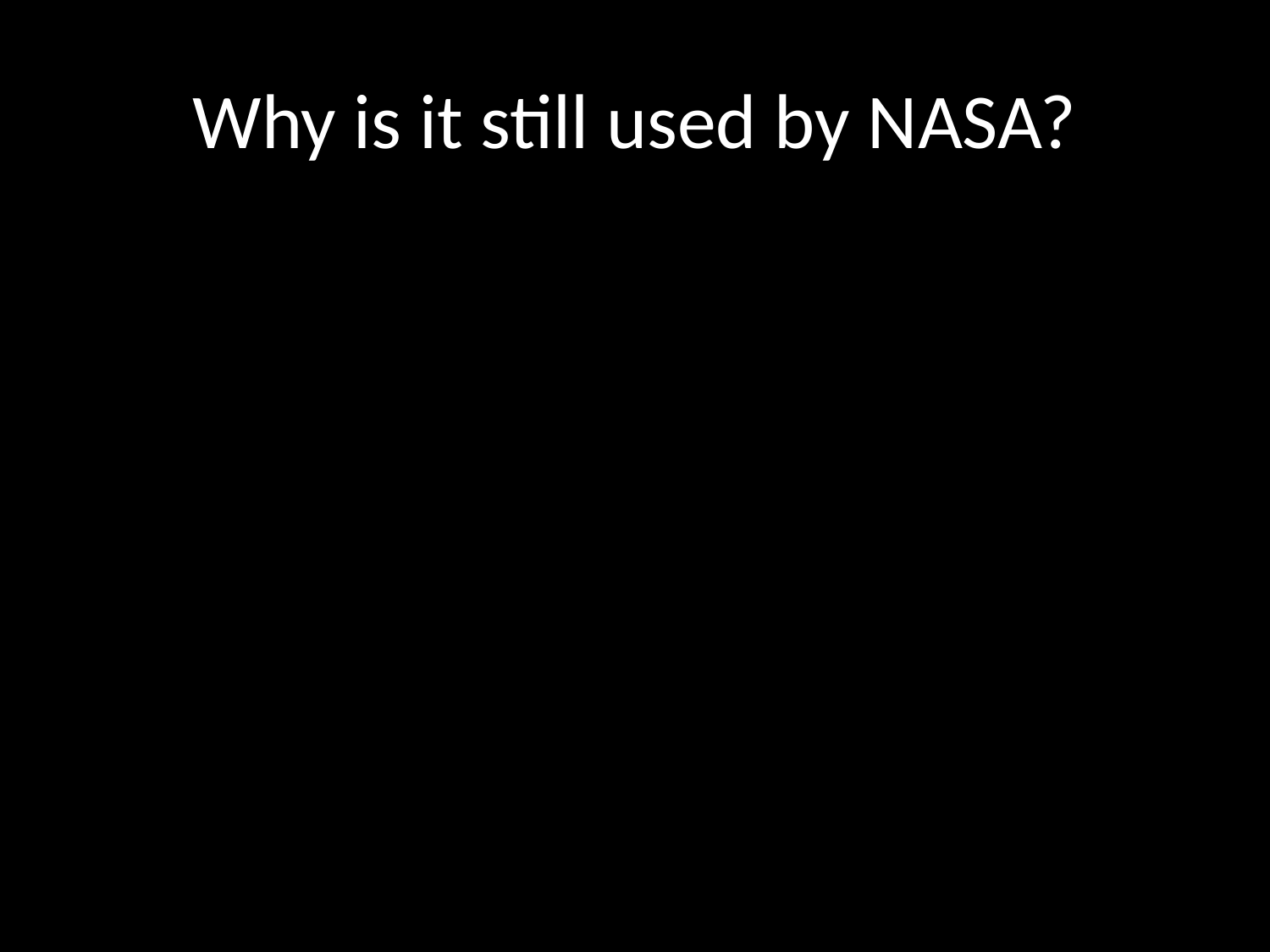

# Why is it still used by NASA?